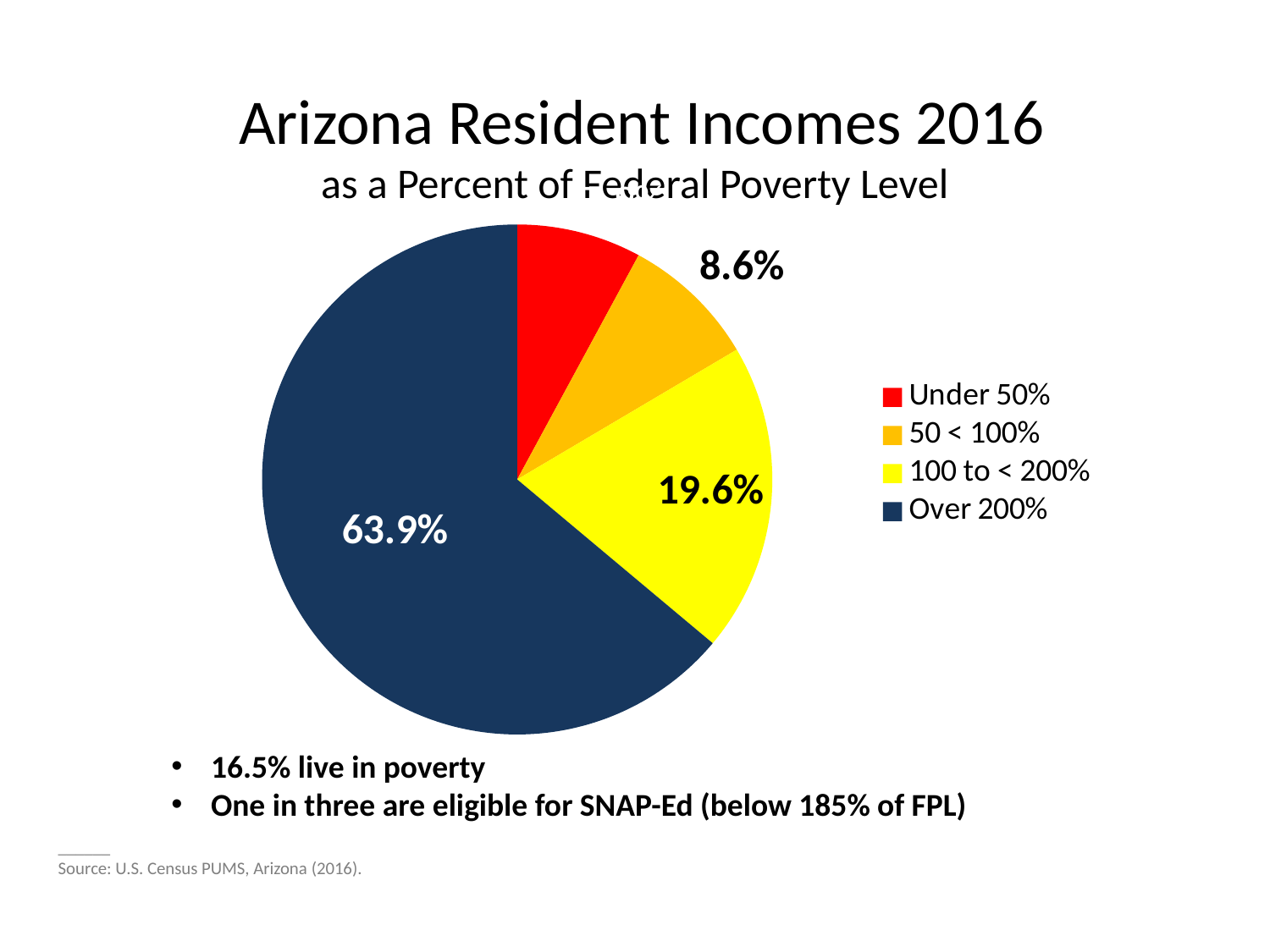

# Arizona Resident Incomes 2016 as a Percent of Federal Poverty Level

### Chart

| Category | Column1 |
|---|---|
| Under 50% | 0.079 |
| 50 < 100% | 0.086 |
| 100 to < 200% | 0.196 |
| Over 200% | 0.639 |
16.5% live in poverty
One in three are eligible for SNAP-Ed (below 185% of FPL)
______
Source: U.S. Census PUMS, Arizona (2016).